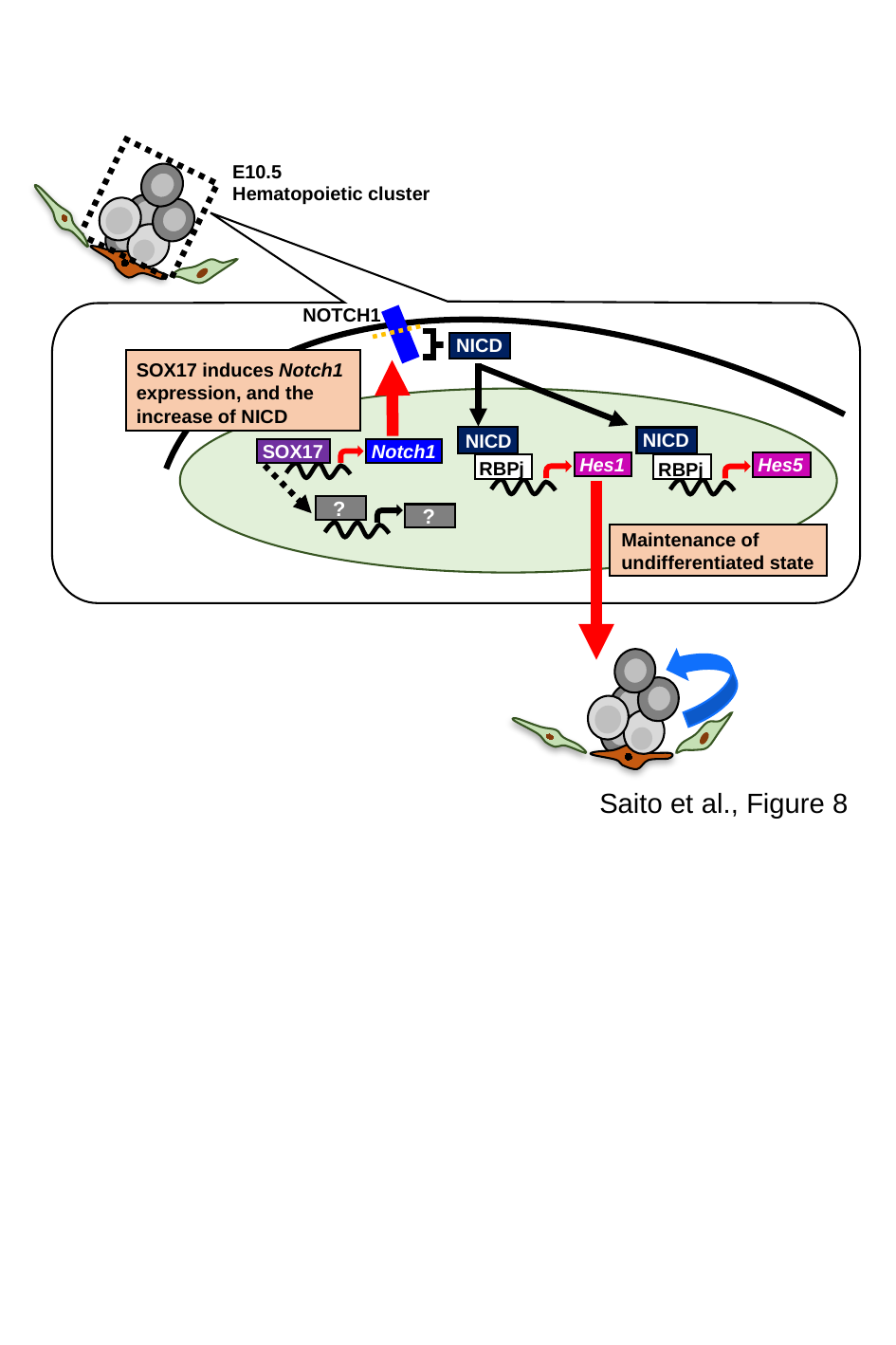

E10.5
Hematopoietic cluster

NOTCH1

NICD

SOX17 induces Notch1 expression, and the increase of NICD

NICD

NICD

SOX17

Notch1

Hes1

Hes5

RBPj
RBPj

     ?

     ?

Maintenance of undifferentiated state

Saito et al., Figure 8